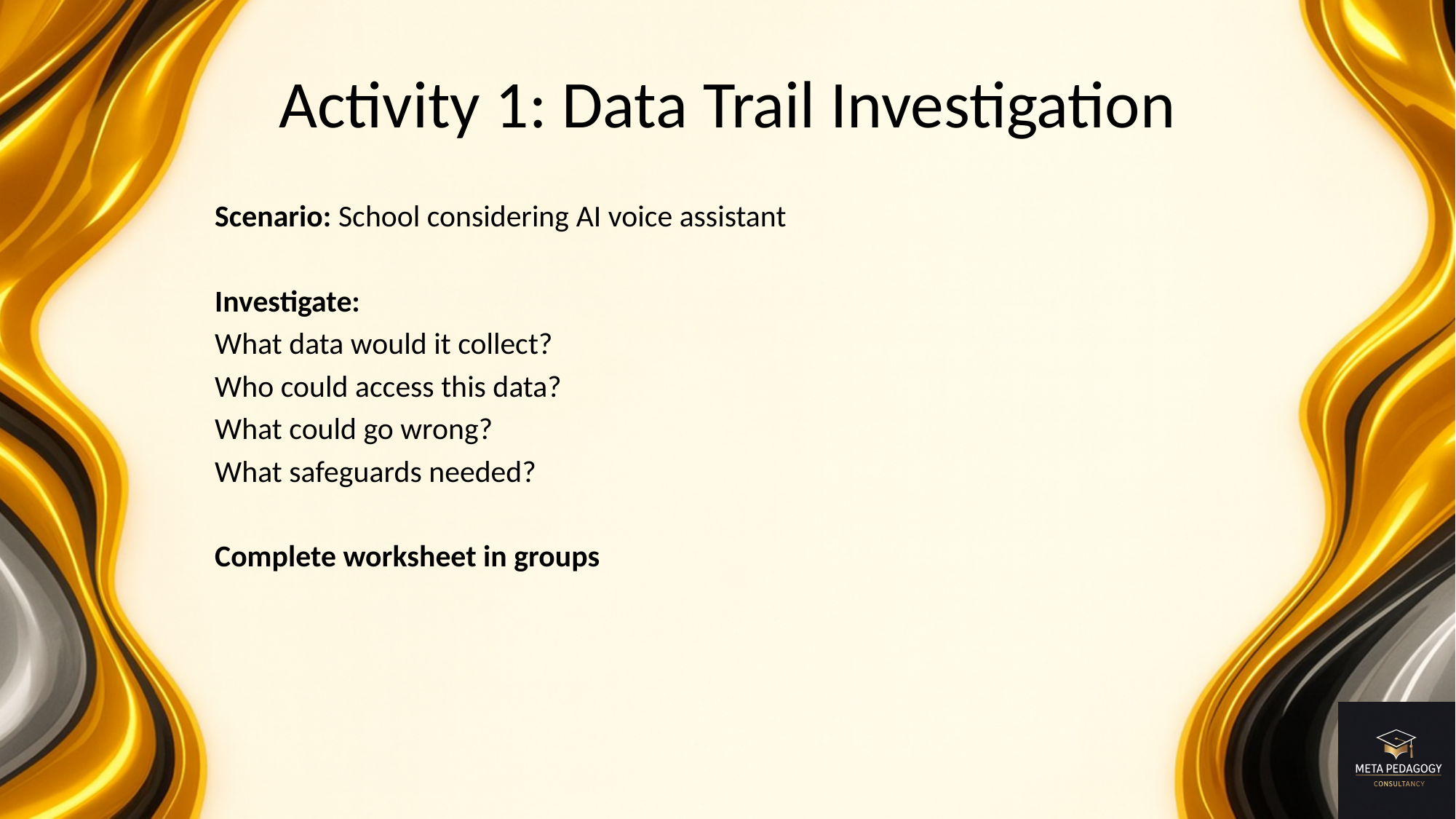

# Activity 1: Data Trail Investigation
Scenario: School considering AI voice assistant

Investigate:
What data would it collect?
Who could access this data?
What could go wrong?
What safeguards needed?

Complete worksheet in groups